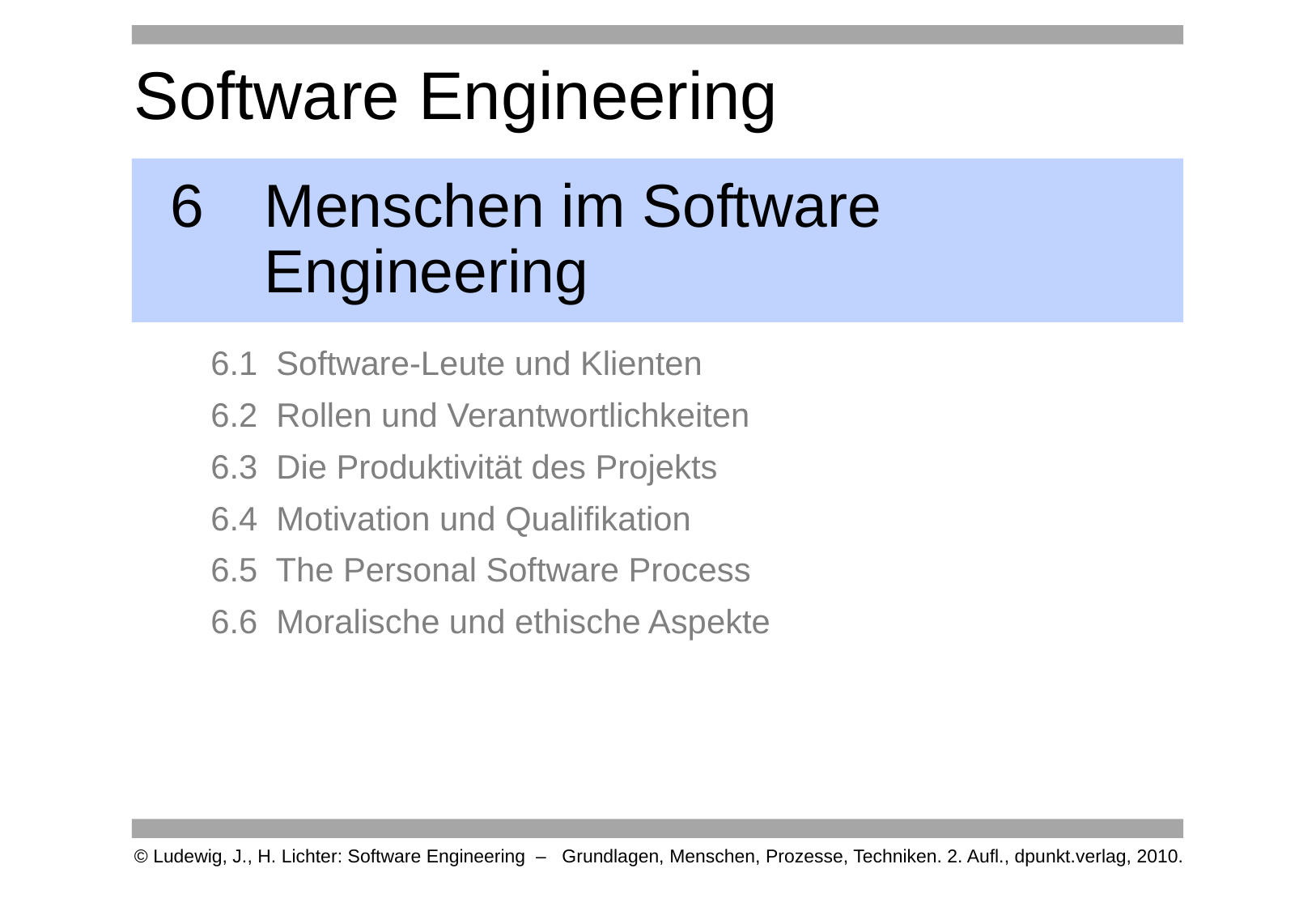

# 6	Menschen im Software Engineering
6.1  Software-Leute und Klienten
6.2  Rollen und Verantwortlichkeiten
6.3  Die Produktivität des Projekts
6.4  Motivation und Qualifikation
6.5  The Personal Software Process
6.6  Moralische und ethische Aspekte